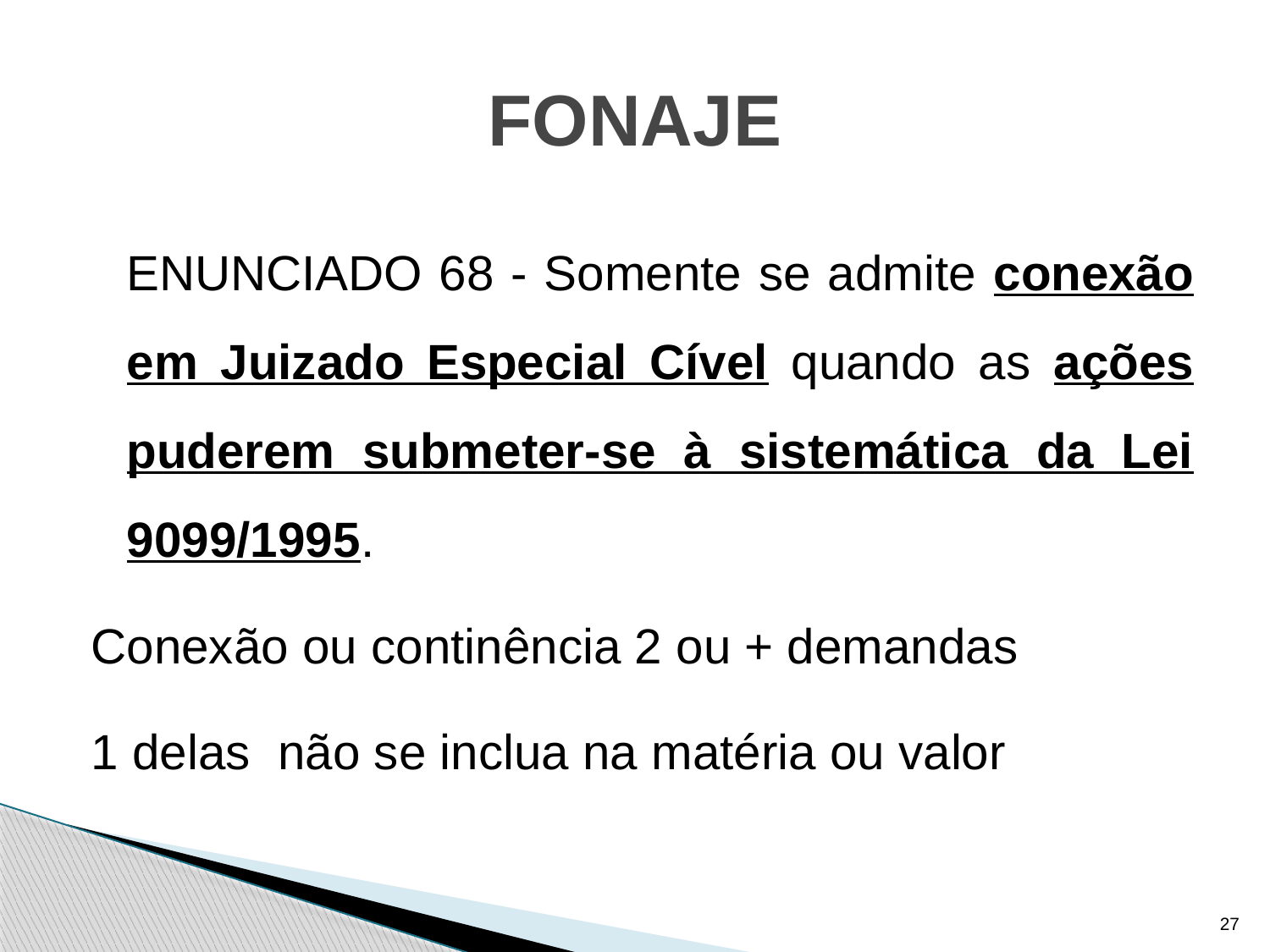

# FONAJE
	ENUNCIADO 68 - Somente se admite conexão em Juizado Especial Cível quando as ações puderem submeter-se à sistemática da Lei 9099/1995.
Conexão ou continência 2 ou + demandas
1 delas  não se inclua na matéria ou valor

27